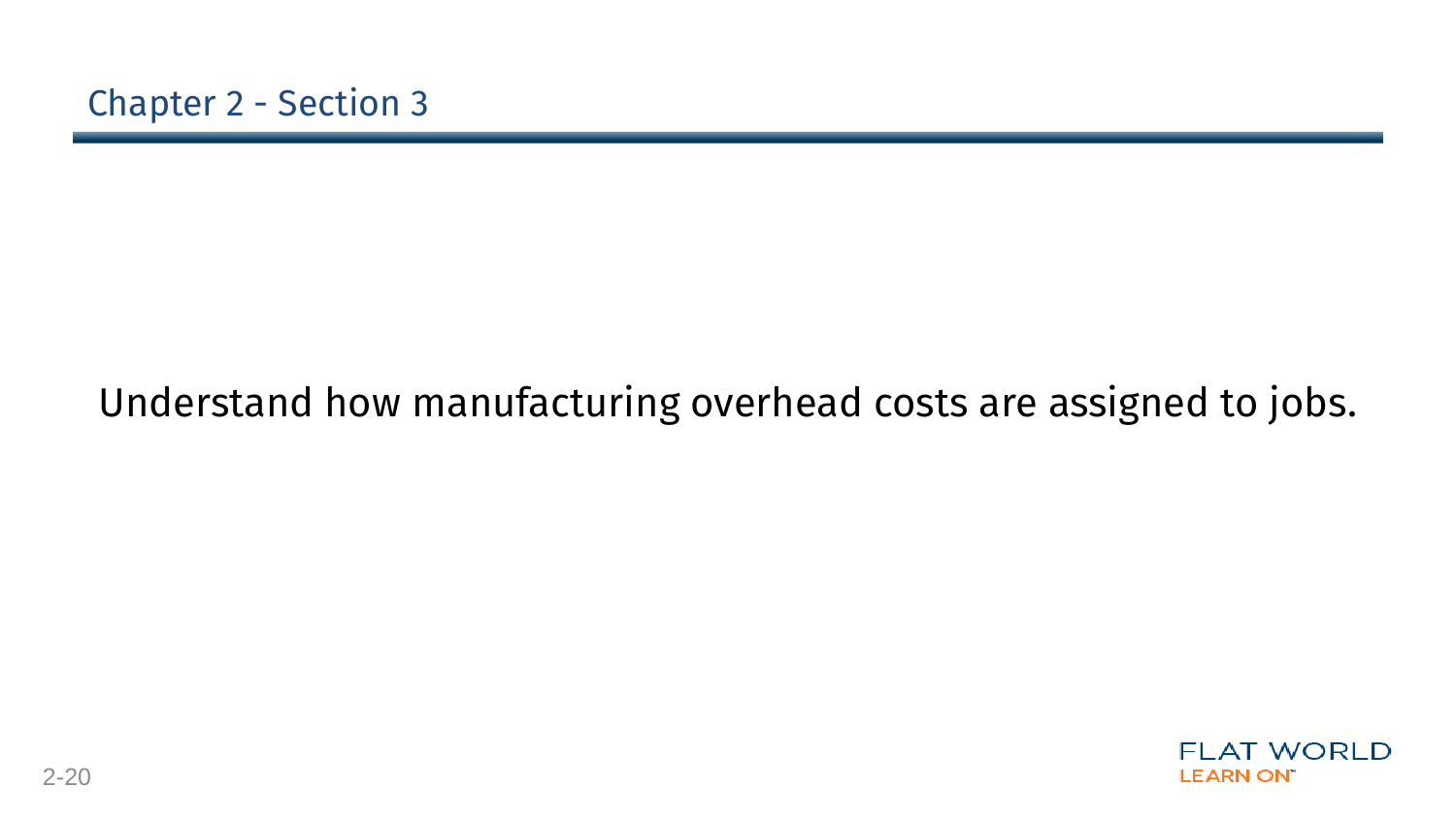

# Chapter 2 - Section 3
Understand how manufacturing overhead costs are assigned to jobs.